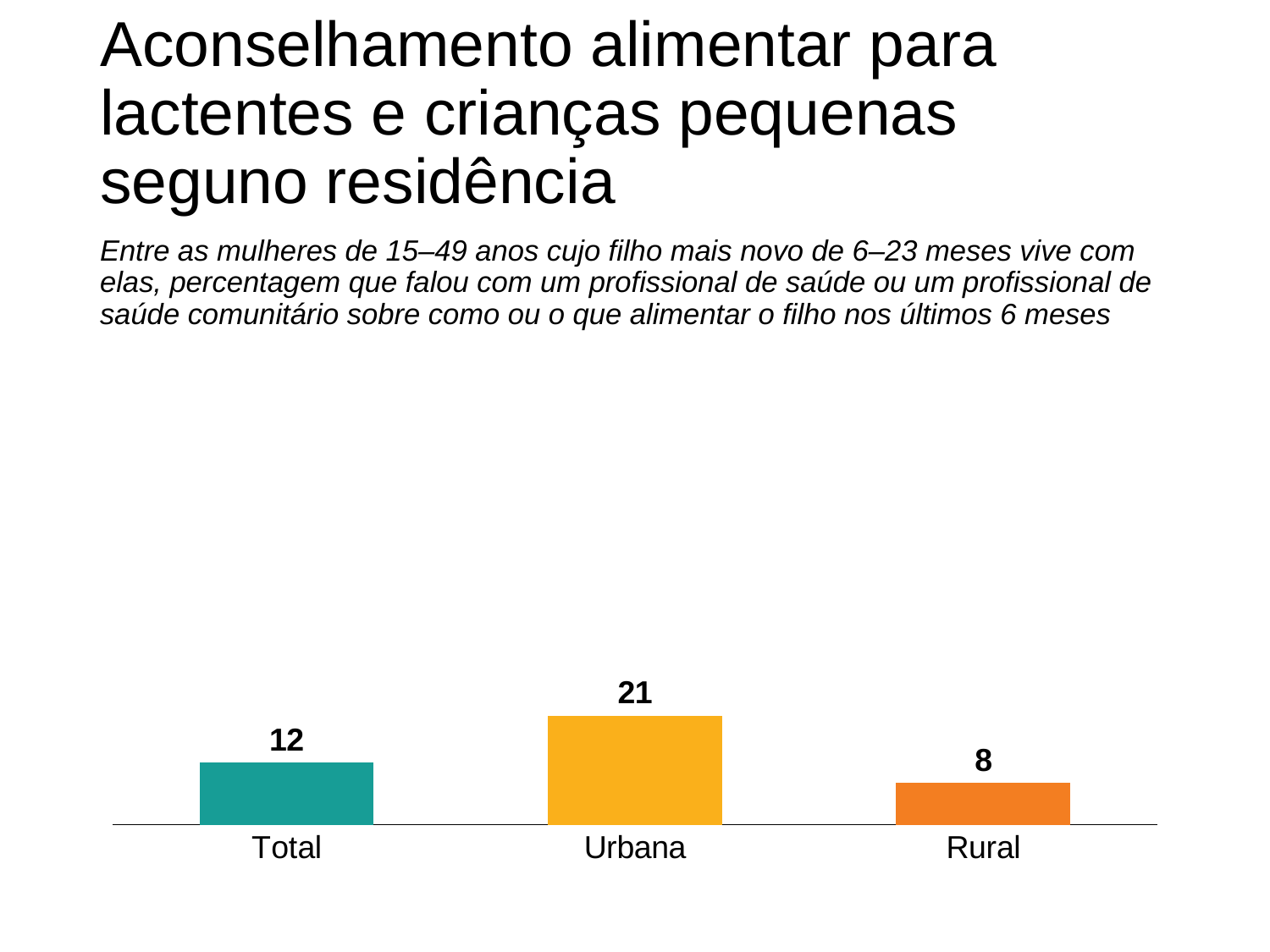

# Aconselhamento alimentar para lactentes e crianças pequenas seguno residência
Entre as mulheres de 15–49 anos cujo filho mais novo de 6–23 meses vive com elas, percentagem que falou com um profissional de saúde ou um profissional de saúde comunitário sobre como ou o que alimentar o filho nos últimos 6 meses

### Chart

| Category | Total |
|---|---|
| Total | 12.0 |
| Urbana | 21.0 |
| Rural | 8.0 |